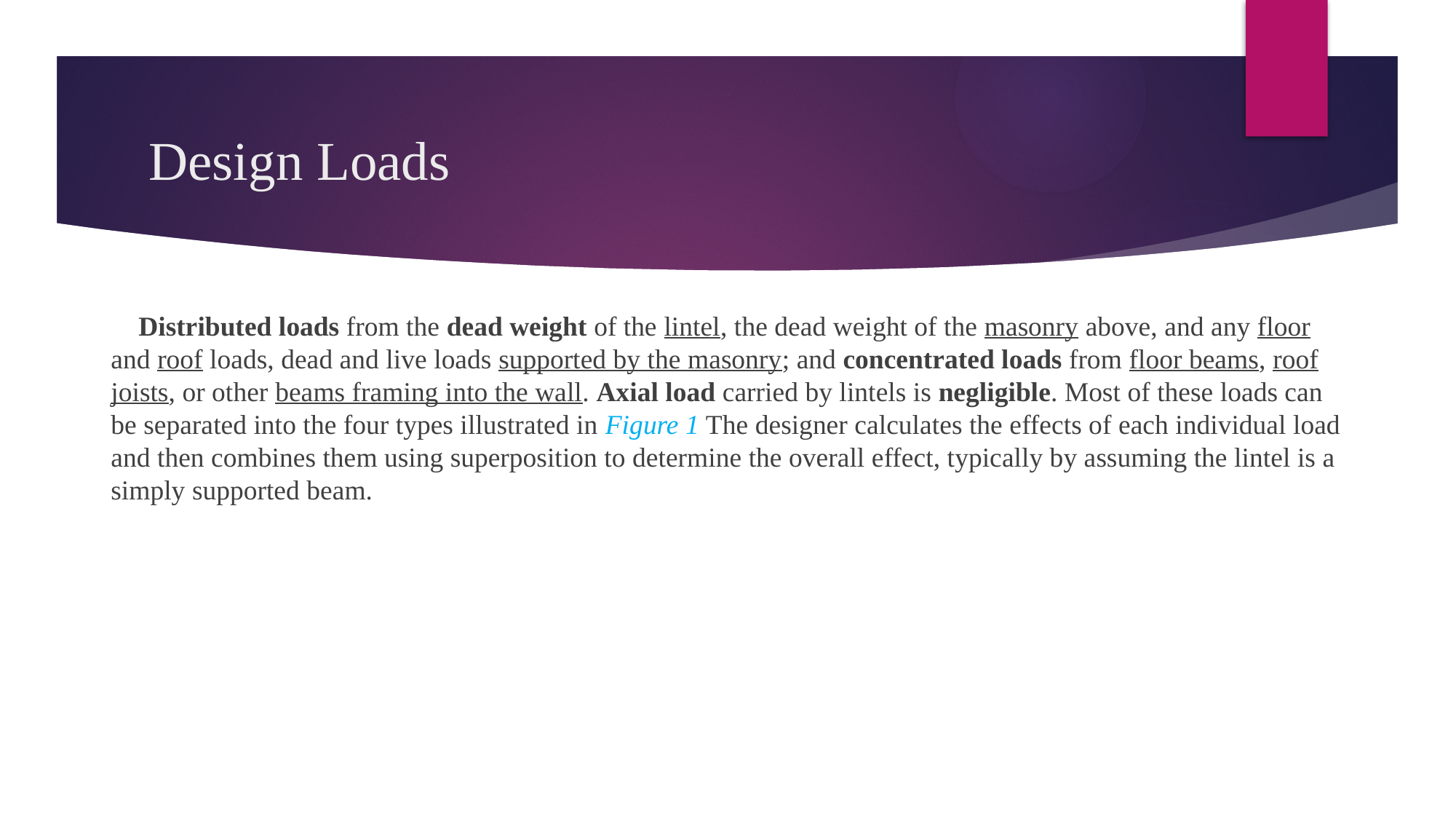

# Design Loads
    Distributed loads from the dead weight of the lintel, the dead weight of the masonry above, and any floor and roof loads, dead and live loads supported by the masonry; and concentrated loads from floor beams, roof joists, or other beams framing into the wall. Axial load carried by lintels is negligible. Most of these loads can be separated into the four types illustrated in Figure 1 The designer calculates the effects of each individual load and then combines them using superposition to determine the overall effect, typically by assuming the lintel is a simply supported beam.